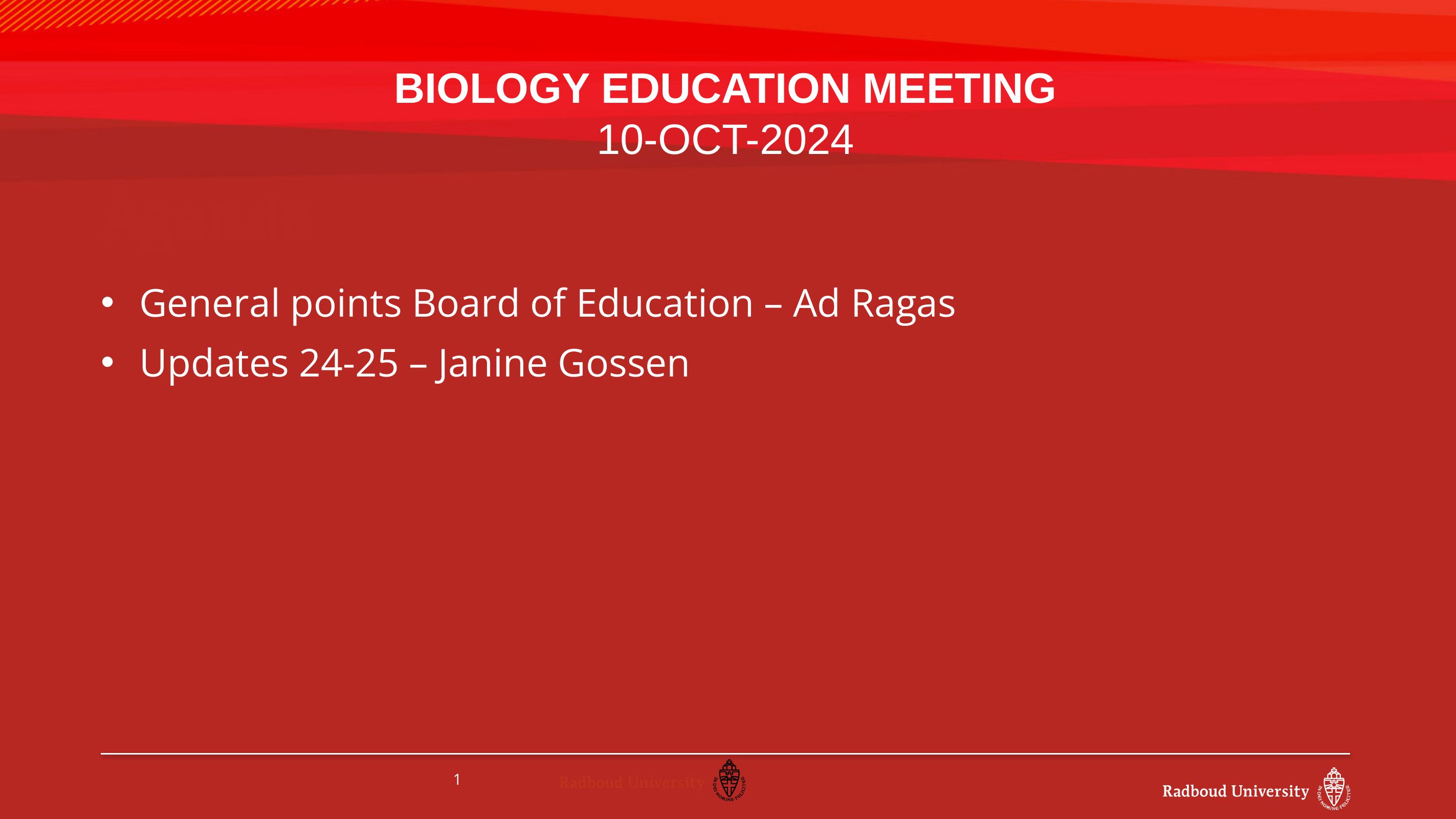

# Biology Education Meeting 10-Oct-2024
Agenda
General points Board of Education – Ad Ragas
Updates 24-25 – Janine Gossen

1